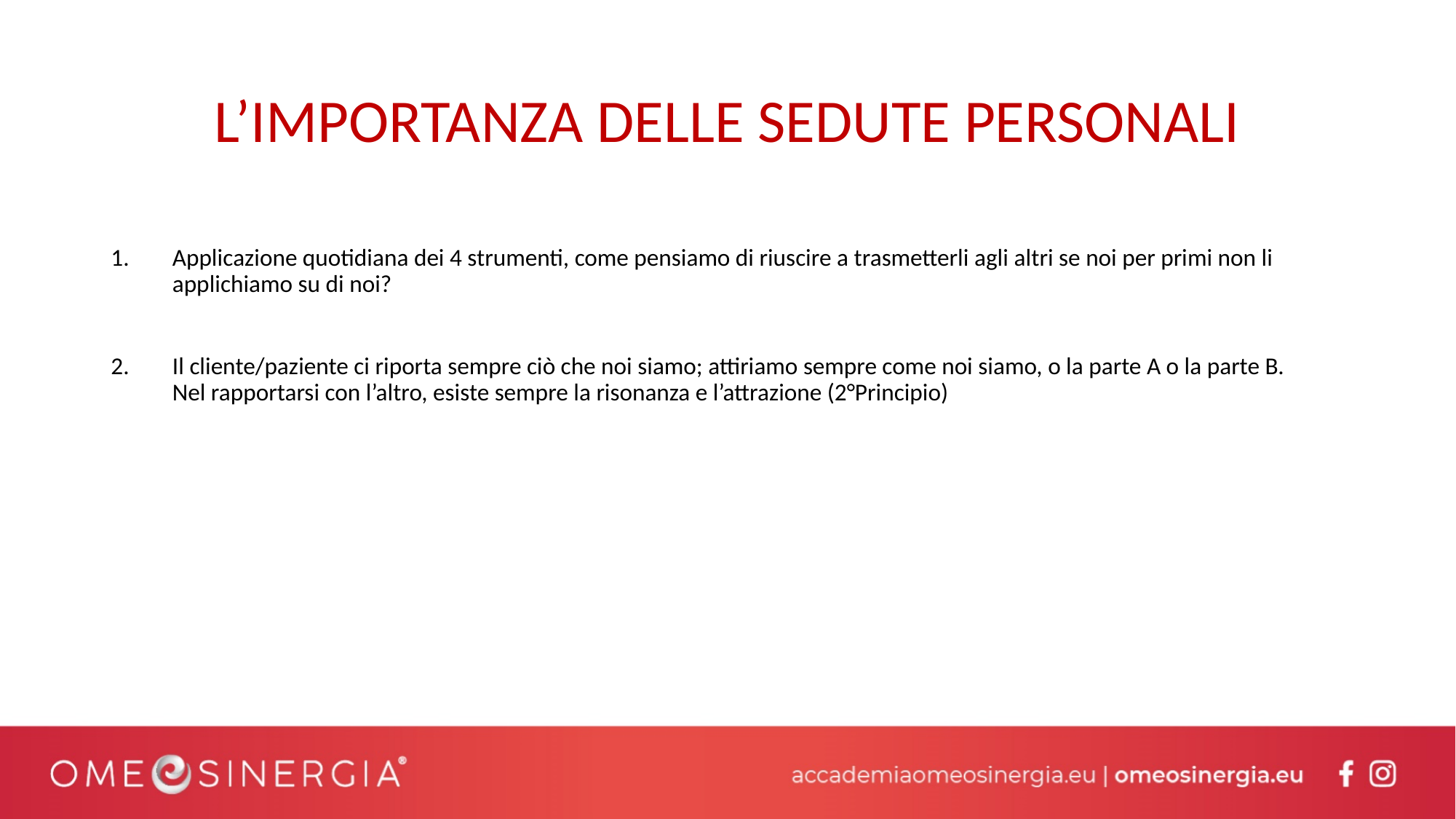

# L’IMPORTANZA DELLE SEDUTE PERSONALI
Applicazione quotidiana dei 4 strumenti, come pensiamo di riuscire a trasmetterli agli altri se noi per primi non li applichiamo su di noi?

Il cliente/paziente ci riporta sempre ciò che noi siamo; attiriamo sempre come noi siamo, o la parte A o la parte B.     Nel rapportarsi con l’altro, esiste sempre la risonanza e l’attrazione (2°Principio)